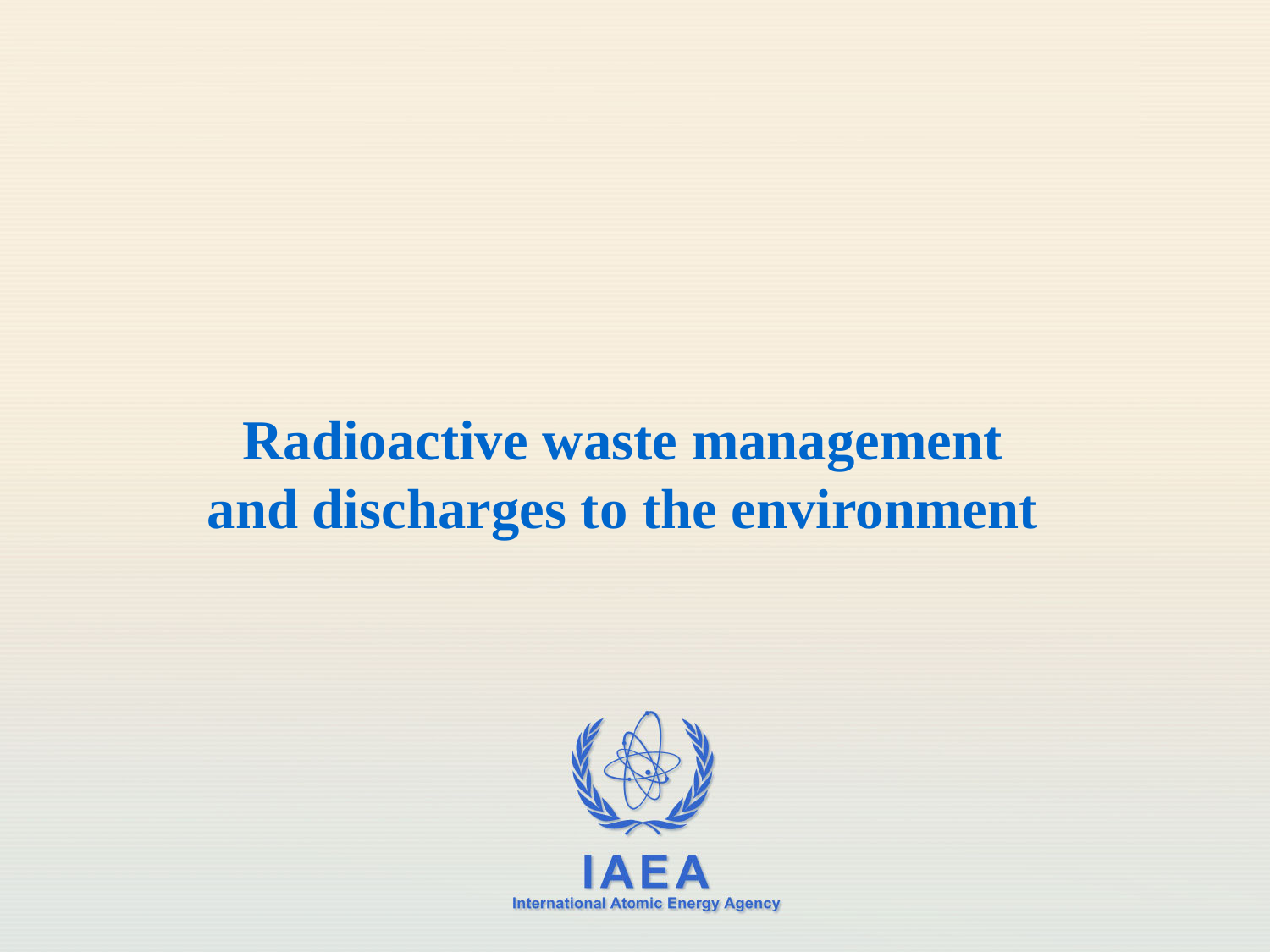

Radioactive waste management and discharges to the environment